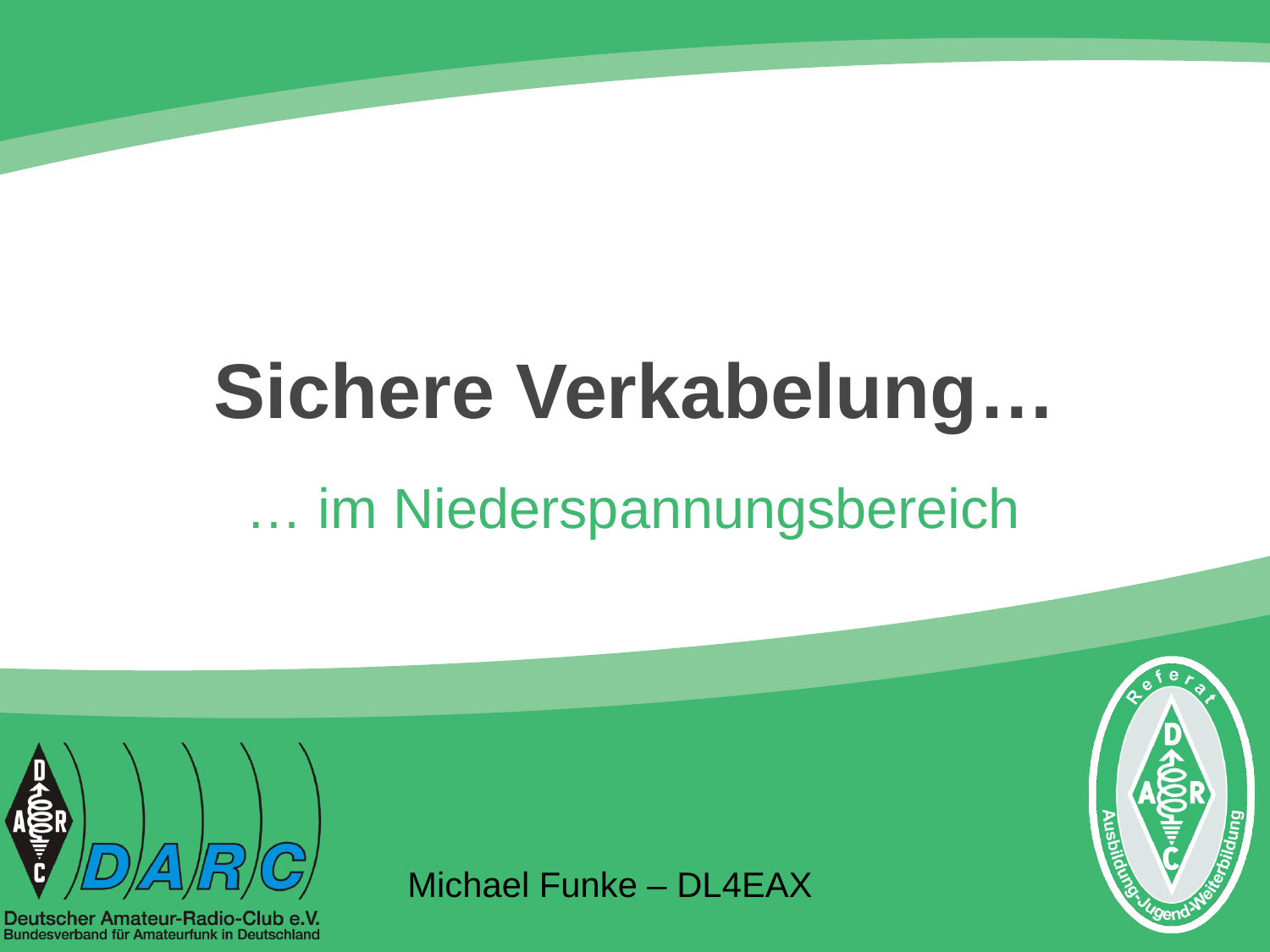

# Sichere Verkabelung…
… im Niederspannungsbereich
Michael Funke – DL4EAX